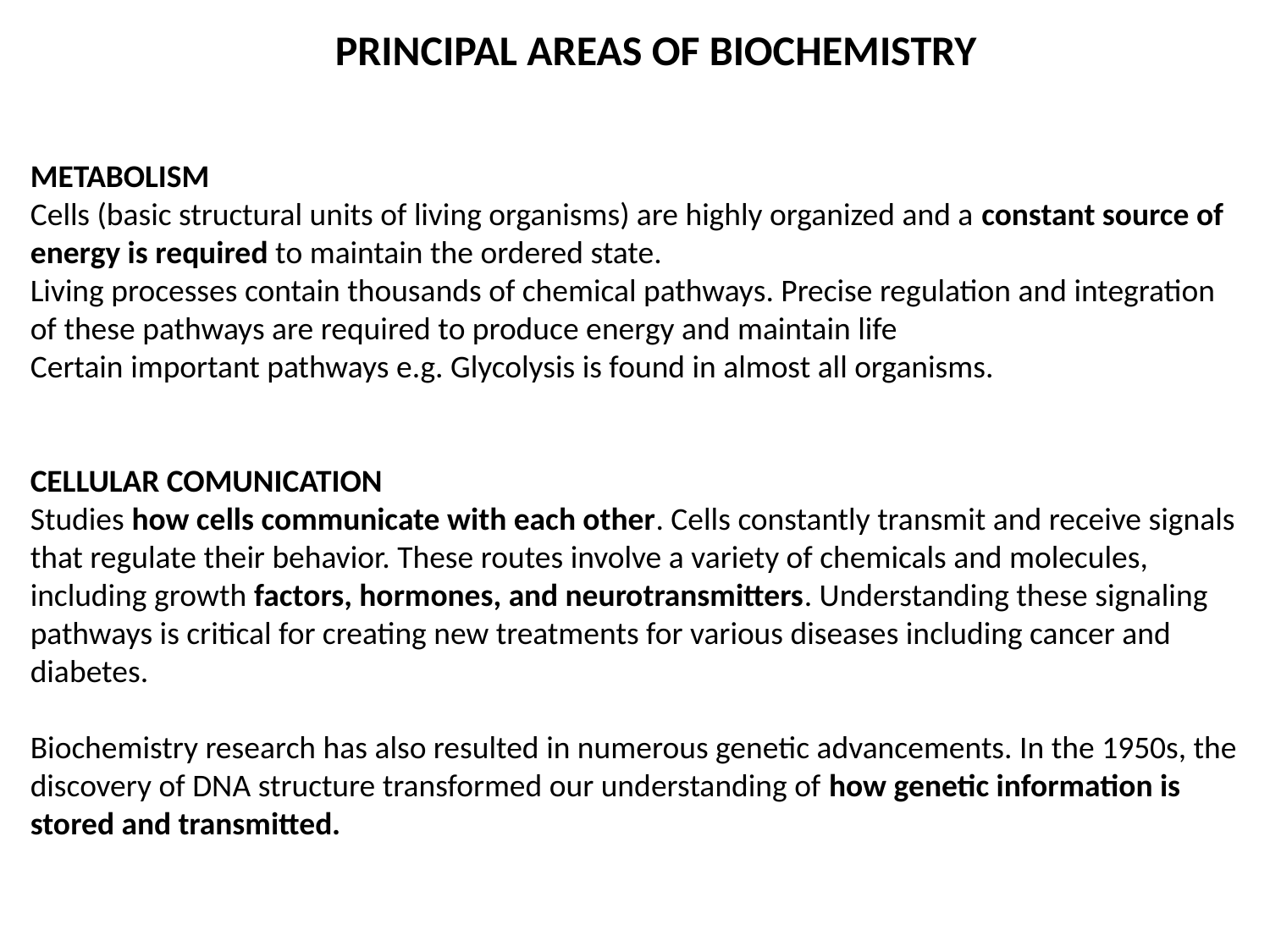

PRINCIPAL AREAS OF BIOCHEMISTRY
METABOLISM
Cells (basic structural units of living organisms) are highly organized and a constant source of energy is required to maintain the ordered state.
Living processes contain thousands of chemical pathways. Precise regulation and integration of these pathways are required to produce energy and maintain life
Certain important pathways e.g. Glycolysis is found in almost all organisms.

CELLULAR COMUNICATION
Studies how cells communicate with each other. Cells constantly transmit and receive signals that regulate their behavior. These routes involve a variety of chemicals and molecules, including growth factors, hormones, and neurotransmitters. Understanding these signaling pathways is critical for creating new treatments for various diseases including cancer and diabetes.

Biochemistry research has also resulted in numerous genetic advancements. In the 1950s, the discovery of DNA structure transformed our understanding of how genetic information is stored and transmitted.